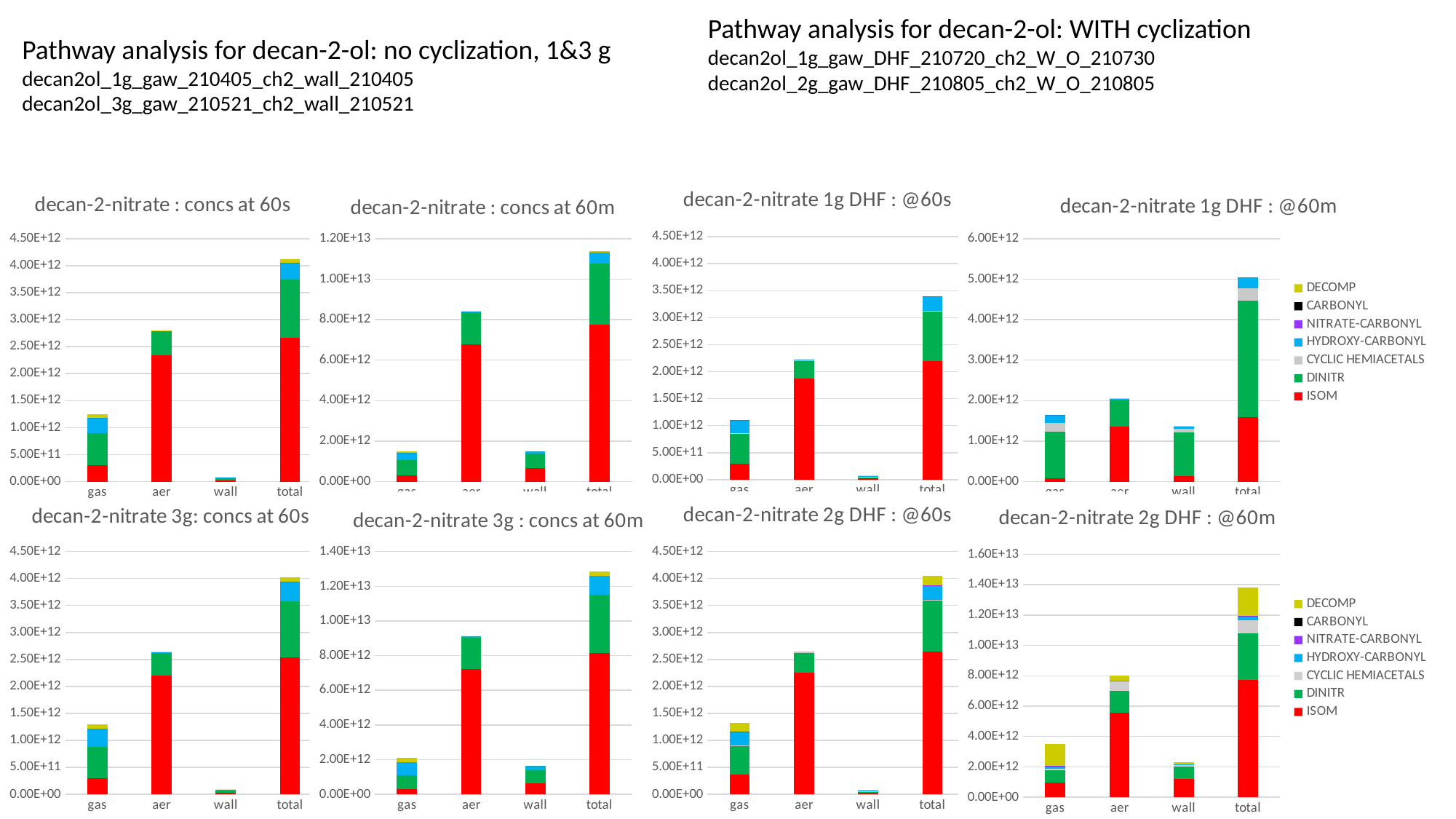

Pathway analysis for decan-2-ol: WITH cyclization
decan2ol_1g_gaw_DHF_210720_ch2_W_O_210730
decan2ol_2g_gaw_DHF_210805_ch2_W_O_210805
Pathway analysis for decan-2-ol: no cyclization, 1&3 g
decan2ol_1g_gaw_210405_ch2_wall_210405
decan2ol_3g_gaw_210521_ch2_wall_210521

### Chart: decan-2-nitrate 1g DHF : @60s

| Category | ISOM | DINITR | CYCLIC HEMIACETALS | HYDROXY-CARBONYL | NITRATE-CARBONYL | CARBONYL | DECOMP |
|---|---|---|---|---|---|---|---|
| gas | 293684734895.62006 | 548595100000.0 | 13777622315.31923 | 245185000000.4665 | 16725.067 | 5980.05 | 0.0 |
| aer | 1875596641874.1448 | 337145620000.0 | 1300147989.4461534 | 8442870000.016064 | 605.2586 | 1.34977 | 0.0 |
| wall | 23003328316.4385 | 33871743000.0 | 1260387568.1291828 | 13032700000.02295 | 877.9688999999998 | 12.1043 | 0.0 |
| total | 2192284705086.2036 | 919612463000.0 | 16338157872.894562 | 266660570000.5055 | 18208.2945 | 5993.50407 | 0.0 |

### Chart: decan-2-nitrate : concs at 60s

| Category | ISOM | DINITR | HYDROXY-CARBONYL | NITRATE-CARBONYL | CARBONYL | DECOMP |
|---|---|---|---|---|---|---|
| gas | 299828139757.1 | 597117500000.0 | 276233000000.0 | 0.0 | 11270.7 | 71573855000.0 |
| aer | 2336103537140.0 | 451204320000.0 | 11694300000.0 | 0.0 | 3.12741 | 281291166.9 |
| wall | 24935144723.79 | 38511471000.0 | 15547300000.0 | 0.0 | 22.8443 | 227997244.1 |
| total | 2660866821620.89 | 1086833291000.0 | 303474600000.0 | 0.0 | 11296.67171 | 72083143411.0 |

### Chart: decan-2-nitrate : concs at 60m

| Category | ISOM | DINITR | HYDROXY-CARBONYL | NITRATE-CARBONYL | CARBONYL | DECOMP |
|---|---|---|---|---|---|---|
| gas | 308380120980.4 | 738364500000.0 | 363739000000.0 | 0.0 | 5355120.0 | 96517809400.0 |
| aer | 6788251297000.0 | 1574042300000.0 | 43442800000.0 | 0.0 | 4192.56 | 719970296.2 |
| wall | 659912196325.0 | 707900000000.0 | 110734000000.0 | 0.0 | 11459.7 | 574322412.0 |
| total | 7756543614305.4 | 3020306800000.0 | 517915800000.0 | 0.0 | 5370772.26 | 97812102108.2 |

### Chart: decan-2-nitrate 1g DHF : @60m

| Category | ISOM | DINITR | CYCLIC HEMIACETALS | HYDROXY-CARBONYL | NITRATE-CARBONYL | CARBONYL | DECOMP |
|---|---|---|---|---|---|---|---|
| gas | 84338808890.79929 | 1144259000000.0 | 210918566296.97498 | 198854000000.74817 | 23631.401 | 3446560.0 | 0.0 |
| aer | 1365394488172.3884 | 652160800000.0 | 17749113765.664715 | 6349410000.02389 | 774.8288000000001 | 721.379 | 0.0 |
| wall | 141898782261.4704 | 1073674500000.0 | 90920615858.31612 | 52763200000.199265 | 7278.481 | 7374.88 | 0.0 |
| total | 1591632079324.659 | 2870094300000.0 | 319588295920.9556 | 257966610000.9713 | 31684.710799999997 | 3454656.259 | 0.0 |

### Chart: decan-2-nitrate 3g: concs at 60s

| Category | ISOM | DINITR | HYDROXY-CARBONYL | NITRATE-CARBONYL | CARBONYL | DECOMP |
|---|---|---|---|---|---|---|
| gas | 300185387629.85 | 583524000000.0 | 330963000000.0 | 0.0 | 8340.8 | 86763580000.0 |
| aer | 2204113891914.0 | 417867640000.0 | 13279300000.0 | 0.0 | 2.19359 | 347257303.9 |
| wall | 26901236031.647 | 40034066000.0 | 18433800000.0 | 0.0 | 16.9586 | 316209689.2 |
| total | 2531200515575.497 | 1041425706000.0 | 362676100000.0 | 0.0 | 8359.95219 | 87427046993.1 |

### Chart: decan-2-nitrate 3g : concs at 60m

| Category | ISOM | DINITR | HYDROXY-CARBONYL | NITRATE-CARBONYL | CARBONYL | DECOMP |
|---|---|---|---|---|---|---|
| gas | 305193649489.3 | 784468300000.0 | 772042000000.0 | 0.0 | 4966950.0 | 234477123000.0 |
| aer | 7204515921000.0 | 1809809000000.0 | 99788700000.0 | 0.0 | 4208.36 | 1694931661.8 |
| wall | 655052771270.0 | 752961400000.0 | 234981000000.0 | 0.0 | 10630.7 | 2147688321.0 |
| total | 8164762341759.3 | 3347238700000.0 | 1106811700000.0 | 0.0 | 4981789.0600000005 | 238319742982.8 |

### Chart: decan-2-nitrate 2g DHF : @60s

| Category | ISOM | DINITR | CYCLIC HEMIACETALS | HYDROXY-CARBONYL | NITRATE-CARBONYL | CARBONYL | DECOMP |
|---|---|---|---|---|---|---|---|
| gas | 361785218743.40515 | 542529454744.0 | 7894340554.835201 | 245904327290.0 | 604598009.248709 | 6156.2 | 164786674154.82904 |
| aer | 2258808130478.223 | 368585270700.0 | 5287789888.014349 | 8881371820.7 | 21955170.3740655 | 1.45741 | 2975838149.5981393 |
| wall | 27209126458.408573 | 33720022380.4 | 1722974679.3072402 | 13078211705.5 | 23205530.205605097 | 12.4566 | 1111779700.9014955 |
| total | 2647802475680.037 | 944834747824.4 | 14905105122.1568 | 267863910816.2 | 649758709.8283796 | 6170.11401 | 168874292005.32864 |

### Chart: decan-2-nitrate 2g DHF : @60m

| Category | ISOM | DINITR | CYCLIC HEMIACETALS | HYDROXY-CARBONYL | NITRATE-CARBONYL | CARBONYL | DECOMP |
|---|---|---|---|---|---|---|---|
| gas | 945012592502.558 | 828902250540.0 | 101822215422.48907 | 186941611100.0 | 3303903762.81 | 4264290.0 | 1436318395388.977 |
| aer | 5571534000957.96 | 1425320207000.0 | 674301255566.8657 | 16767328050.0 | 297933563.633 | 2507.2 | 315088511768.4483 |
| wall | 1224521880726.6948 | 791337267600.0 | 106729785943.64857 | 49698424900.0 | 1005404775.3590001 | 9124.81 | 157098438766.2632 |
| total | 7741068474187.214 | 3045559725140.0 | 882853256933.0034 | 253407364050.0 | 4607242101.802 | 4275922.01 | 1908505345923.6887 |